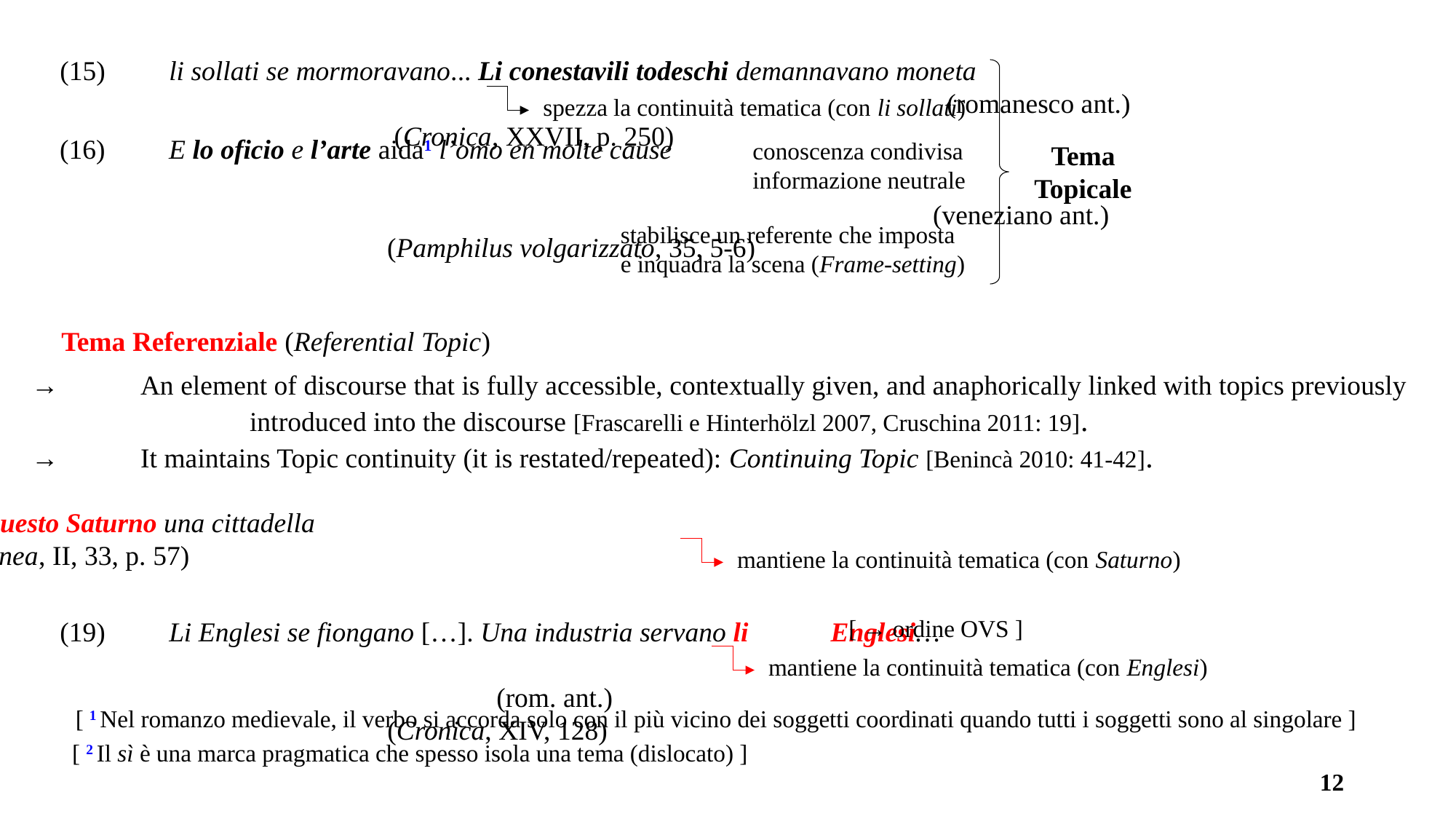

(15)	li sollati se mormoravano... Li conestavili todeschi demannavano moneta												  (romanesco ant.)
			 (Cronica, xxvii, p. 250)

spezza la continuità tematica (con li sollati)
(16)	E lo oficio e l’arte aida1 l’omo en molte cause																											(veneziano ant.)
			(Pamphilus volgarizzato, 35, 5-6)
conoscenza condivisa
informazione neutrale
Tema
Topicale
(17)	Unu franchiscu sì2 prisi una fimmina																																(siciliano ant.)
			(Rebellamentu, 44, 2, p. 39)
stabilisce un referente che imposta
e inquadra la scena (Frame-setting)
Tema Referenziale (Referential Topic)
→	An element of discourse that is fully accessible, contextually given, and anaphorically linked with topics previously
		introduced into the discourse [Frascarelli e Hinterhölzl 2007, Cruschina 2011: 19].
→	It maintains Topic continuity (it is restated/repeated): Continuing Topic [Benincà 2010: 41-42].
(18)	Capitando Saturno a questo Iano […], fece questo Saturno una cittadella															(tosc. ant.)
			(Guido da Pisa, Fatti d’Enea, ii, 33, p. 57)
mantiene la continuità tematica (con Saturno)
[ → ordine OVS ]
(19)	Li Englesi se fiongano […]. Una industria servano li	 Englesi…																				(rom. ant.)
			(Cronica, xiv, 128)
mantiene la continuità tematica (con Englesi)
 [ 1 Nel romanzo medievale, il verbo si accorda solo con il più vicino dei soggetti coordinati quando tutti i soggetti sono al singolare ]
 [ 2 Il sì è una marca pragmatica che spesso isola una tema (dislocato) ]
12